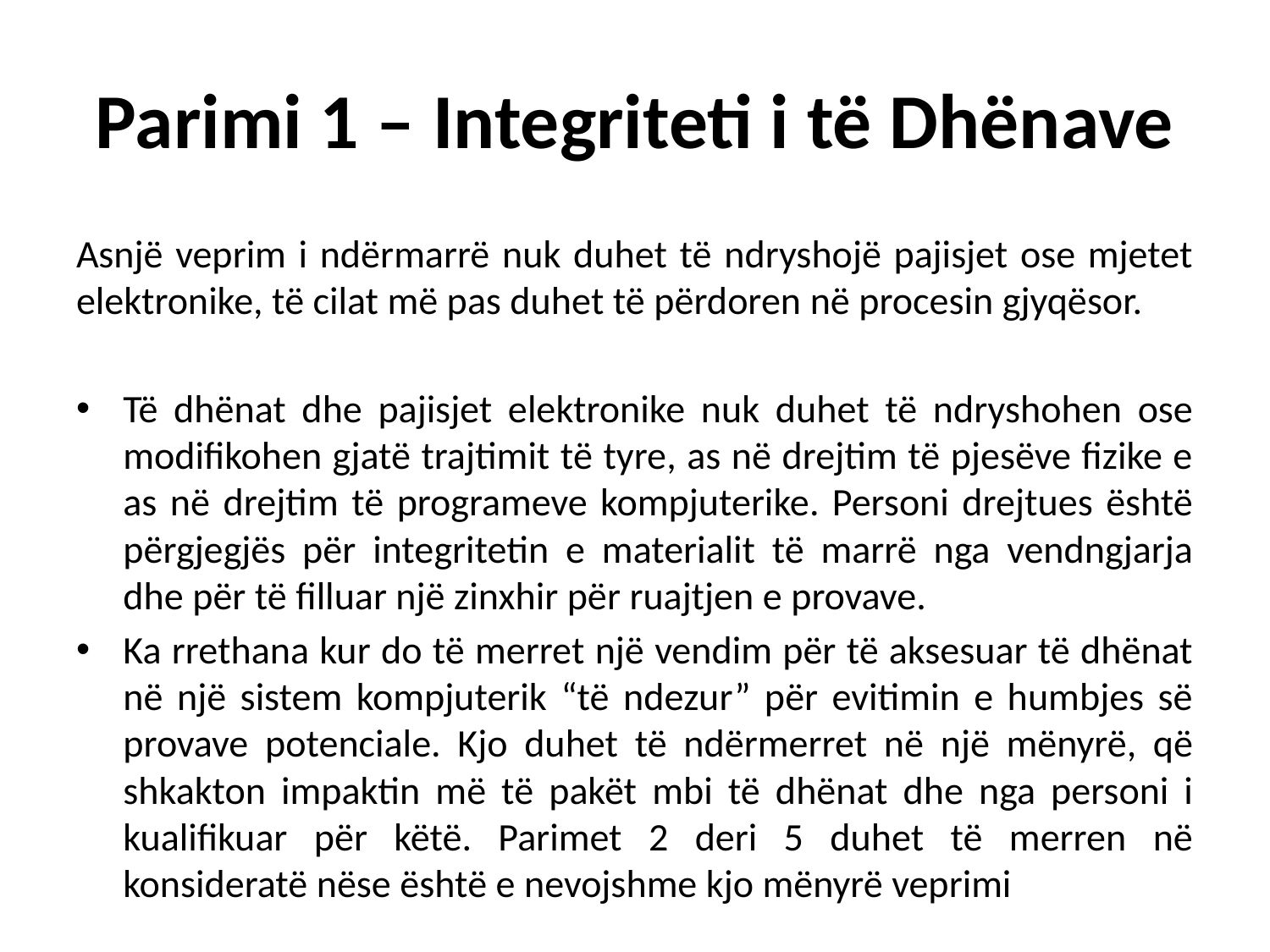

# Parimi 1 – Integriteti i të Dhënave
Asnjë veprim i ndërmarrë nuk duhet të ndryshojë pajisjet ose mjetet elektronike, të cilat më pas duhet të përdoren në procesin gjyqësor.

Të dhënat dhe pajisjet elektronike nuk duhet të ndryshohen ose modifikohen gjatë trajtimit të tyre, as në drejtim të pjesëve fizike e as në drejtim të programeve kompjuterike. Personi drejtues është përgjegjës për integritetin e materialit të marrë nga vendngjarja dhe për të filluar një zinxhir për ruajtjen e provave.
Ka rrethana kur do të merret një vendim për të aksesuar të dhënat në një sistem kompjuterik “të ndezur” për evitimin e humbjes së provave potenciale. Kjo duhet të ndërmerret në një mënyrë, që shkakton impaktin më të pakët mbi të dhënat dhe nga personi i kualifikuar për këtë. Parimet 2 deri 5 duhet të merren në konsideratë nëse është e nevojshme kjo mënyrë veprimi